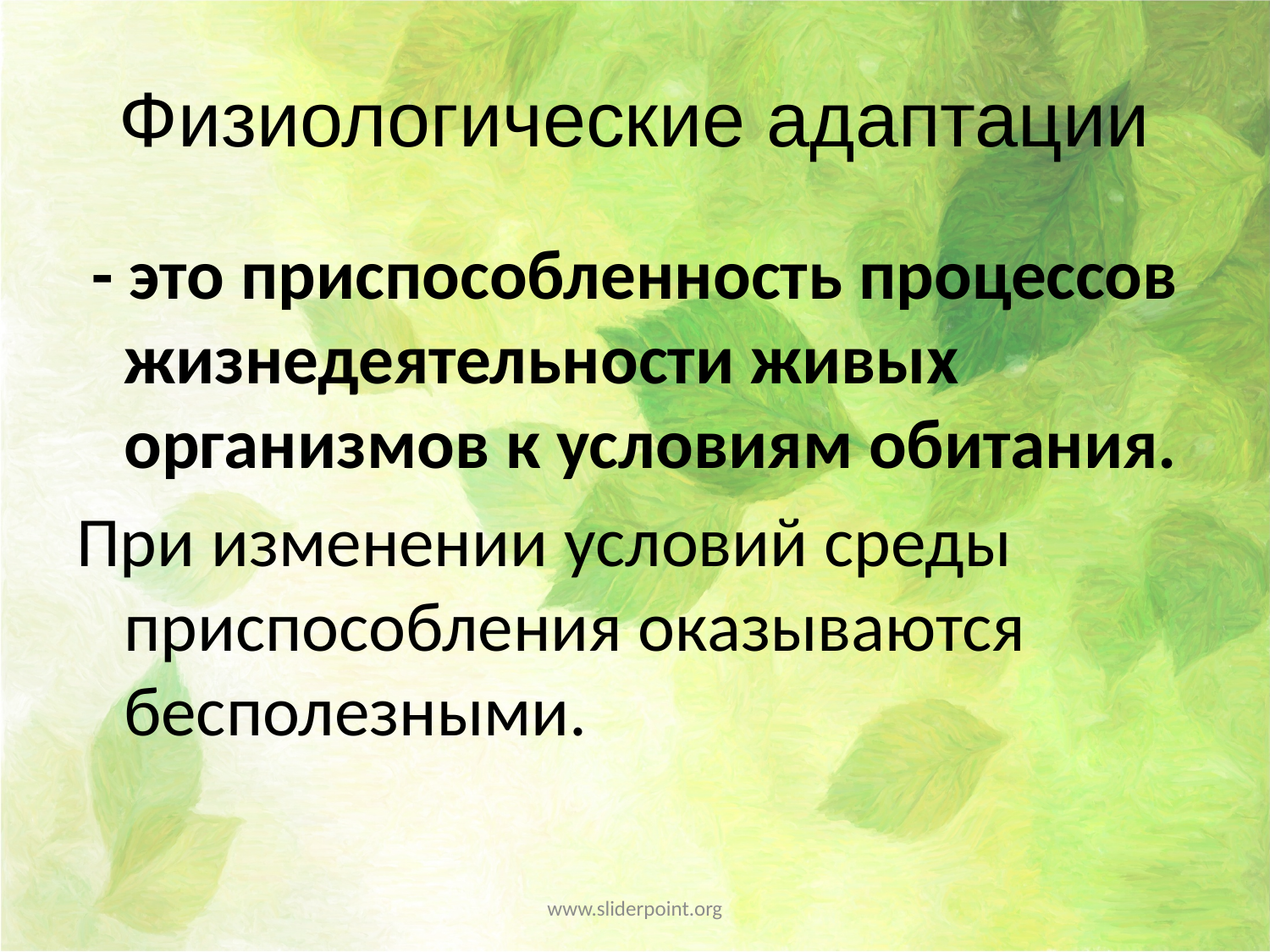

# Физиологические адаптации
 - это приспособленность процессов жизнедеятельности живых организмов к условиям обитания.
При изменении условий среды приспособления оказываются бесполезными.

www.sliderpoint.org